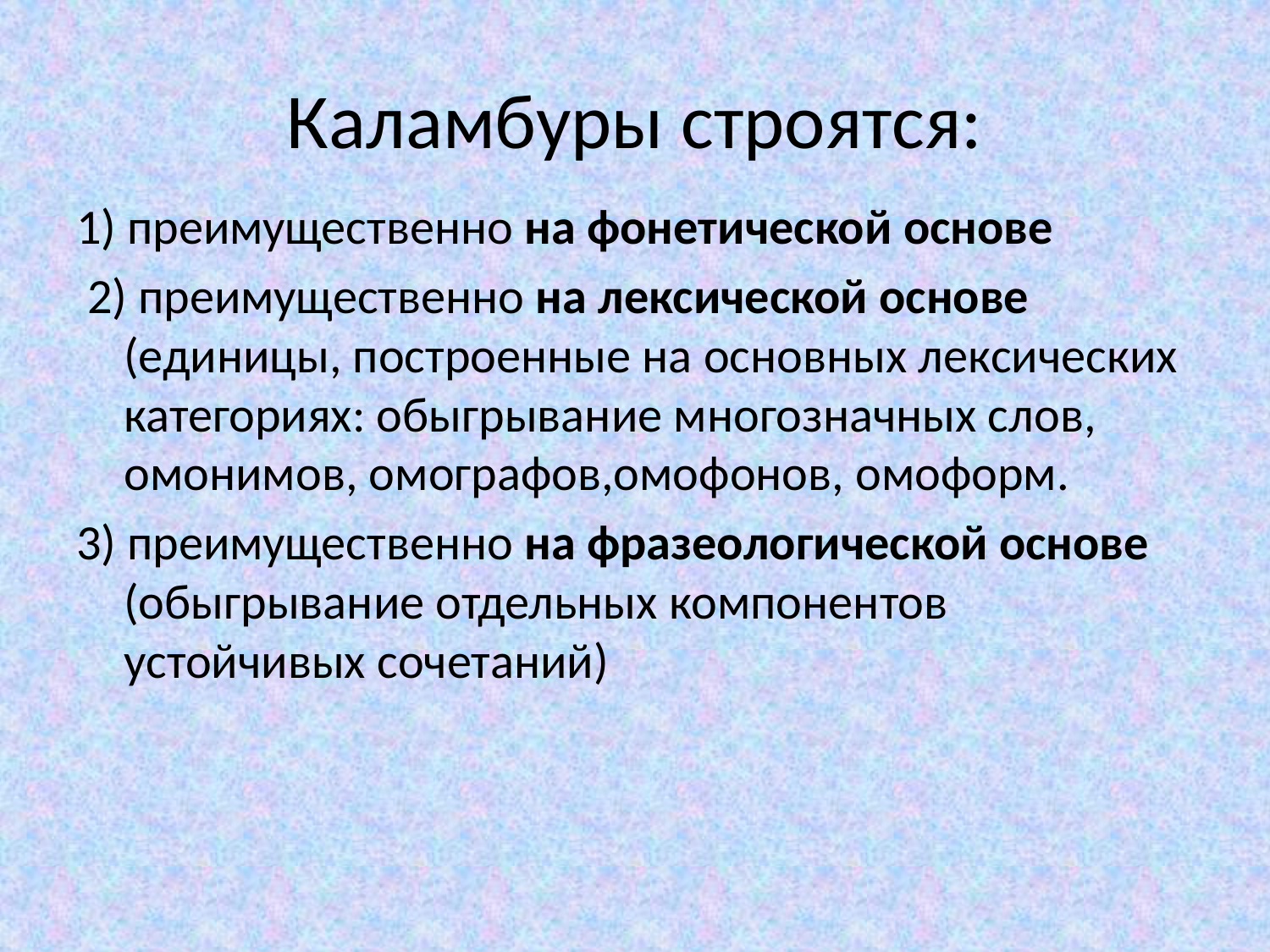

# Каламбуры строятся:
1) преимущественно на фонетической основе
 2) преимущественно на лексической основе (единицы, построенные на основных лексических категориях: обыгрывание многозначных слов, омонимов, омографов,омофонов, омоформ.
3) преимущественно на фразеологической основе (обыгрывание отдельных компонентов устойчивых сочетаний)